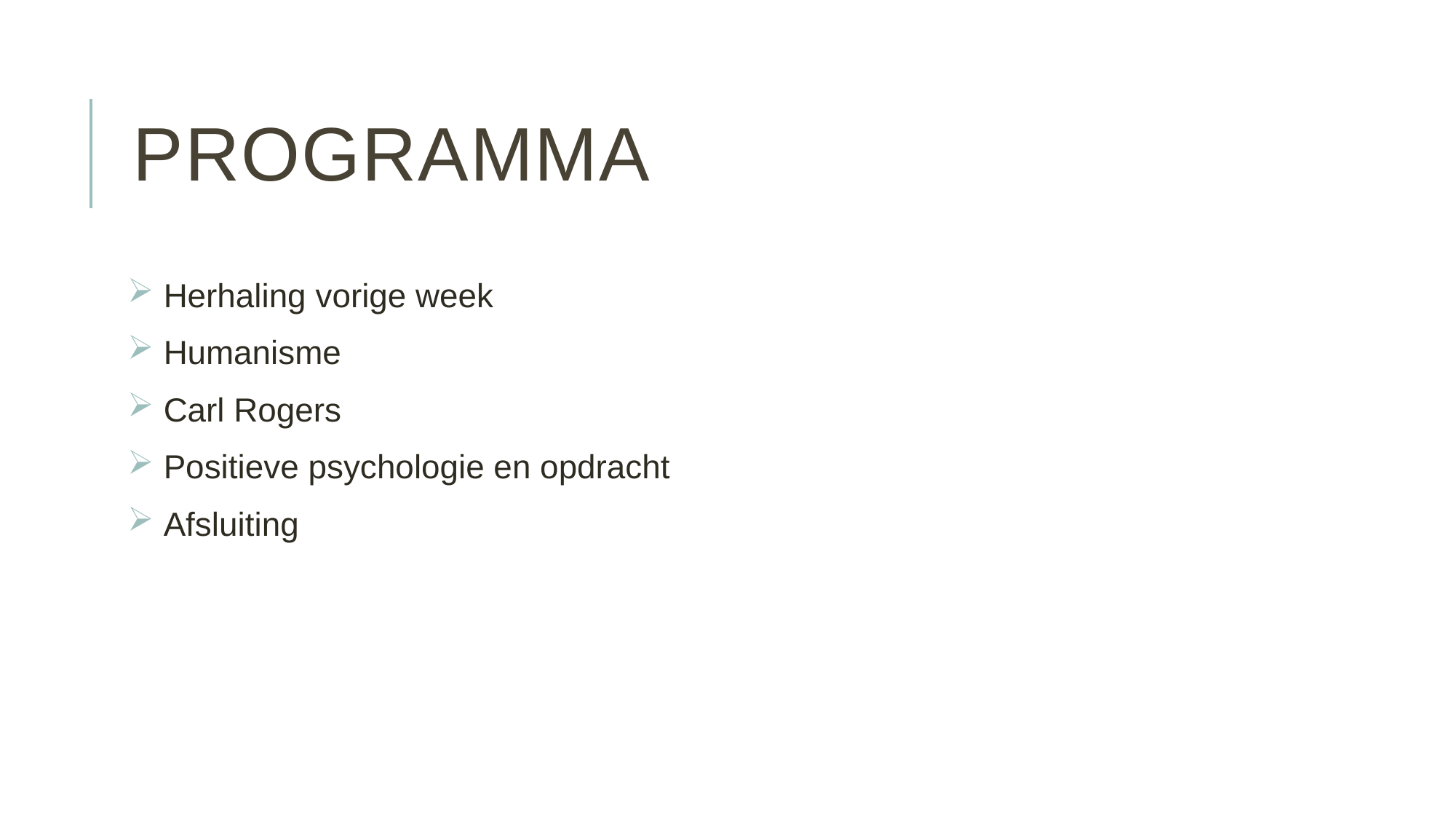

# Programma
 Herhaling vorige week
 Humanisme
 Carl Rogers
 Positieve psychologie en opdracht
 Afsluiting